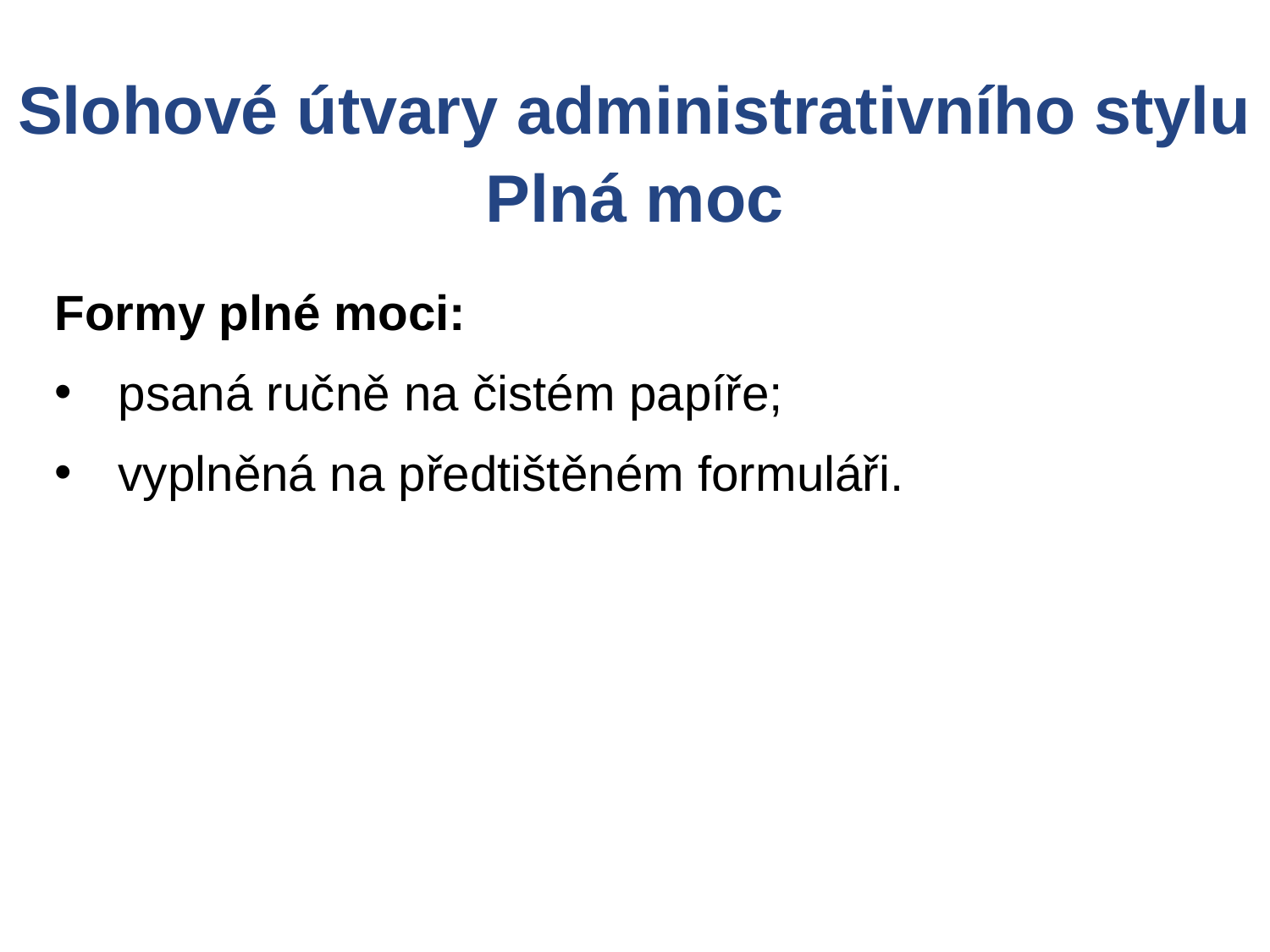

Slohové útvary administrativního stylu
Plná moc
Formy plné moci:
psaná ručně na čistém papíře;
vyplněná na předtištěném formuláři.